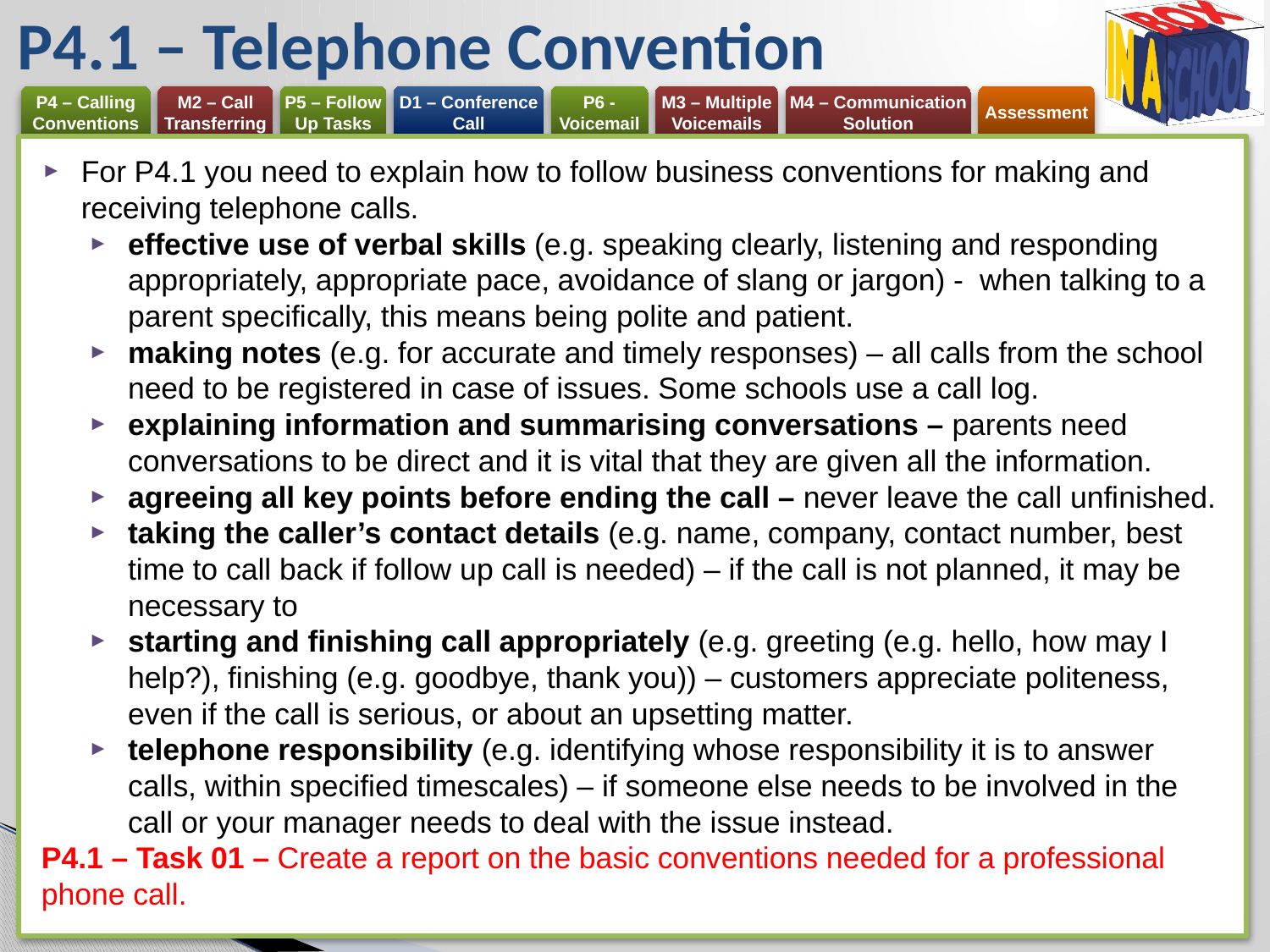

# P4.1 – Telephone Convention
For P4.1 you need to explain how to follow business conventions for making and receiving telephone calls.
effective use of verbal skills (e.g. speaking clearly, listening and responding appropriately, appropriate pace, avoidance of slang or jargon) -  when talking to a parent specifically, this means being polite and patient.
making notes (e.g. for accurate and timely responses) – all calls from the school need to be registered in case of issues. Some schools use a call log.
explaining information and summarising conversations – parents need conversations to be direct and it is vital that they are given all the information.
agreeing all key points before ending the call – never leave the call unfinished.
taking the caller’s contact details (e.g. name, company, contact number, best time to call back if follow up call is needed) – if the call is not planned, it may be necessary to
starting and finishing call appropriately (e.g. greeting (e.g. hello, how may I help?), finishing (e.g. goodbye, thank you)) – customers appreciate politeness, even if the call is serious, or about an upsetting matter.
telephone responsibility (e.g. identifying whose responsibility it is to answer calls, within specified timescales) – if someone else needs to be involved in the call or your manager needs to deal with the issue instead.
P4.1 – Task 01 – Create a report on the basic conventions needed for a professional phone call.